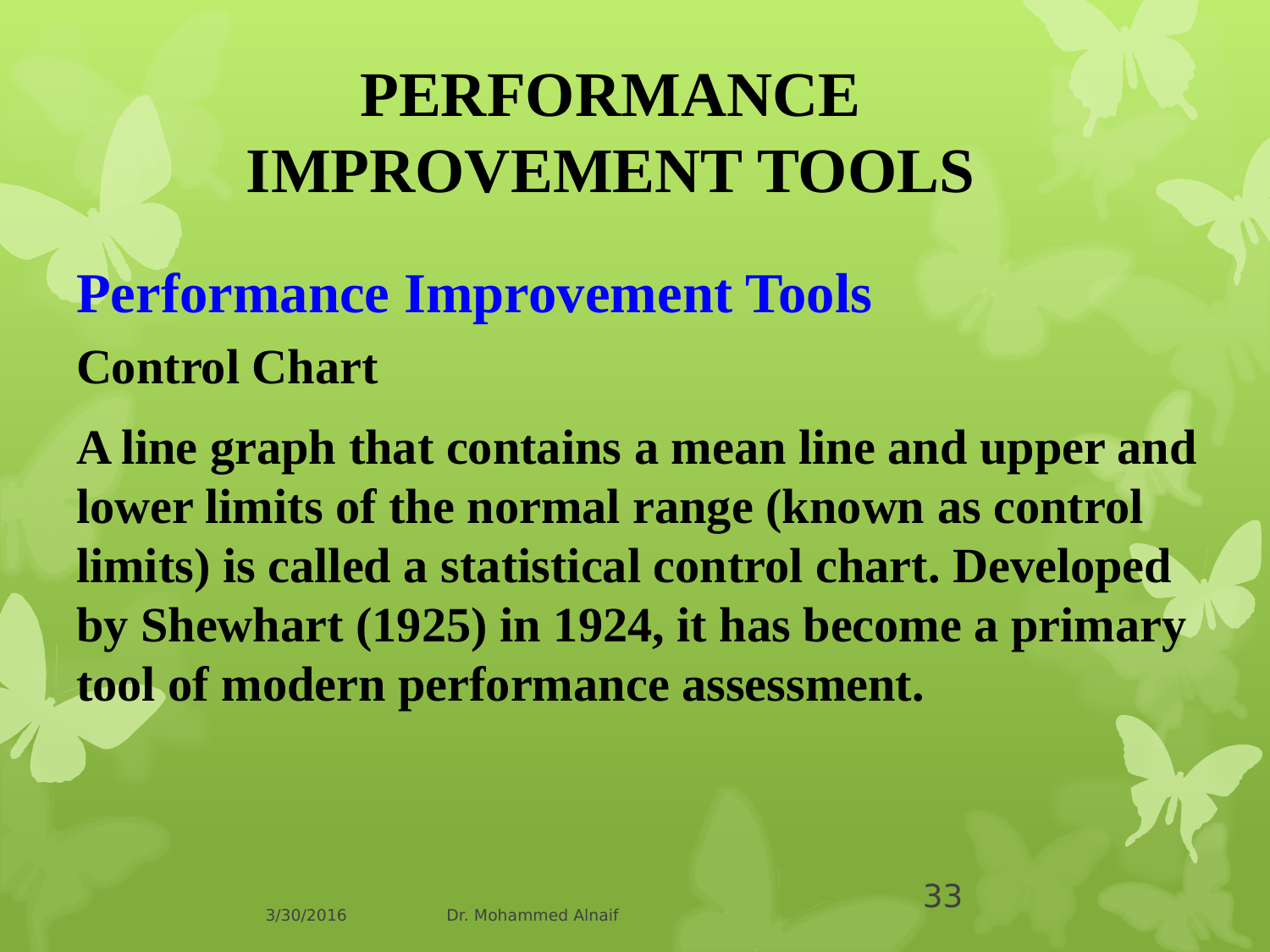

# PERFORMANCE IMPROVEMENT TOOLS
Performance Improvement Tools
Control Chart
A line graph that contains a mean line and upper and lower limits of the normal range (known as control limits) is called a statistical control chart. Developed by Shewhart (1925) in 1924, it has become a primary tool of modern performance assessment.
33
3/30/2016
Dr. Mohammed Alnaif